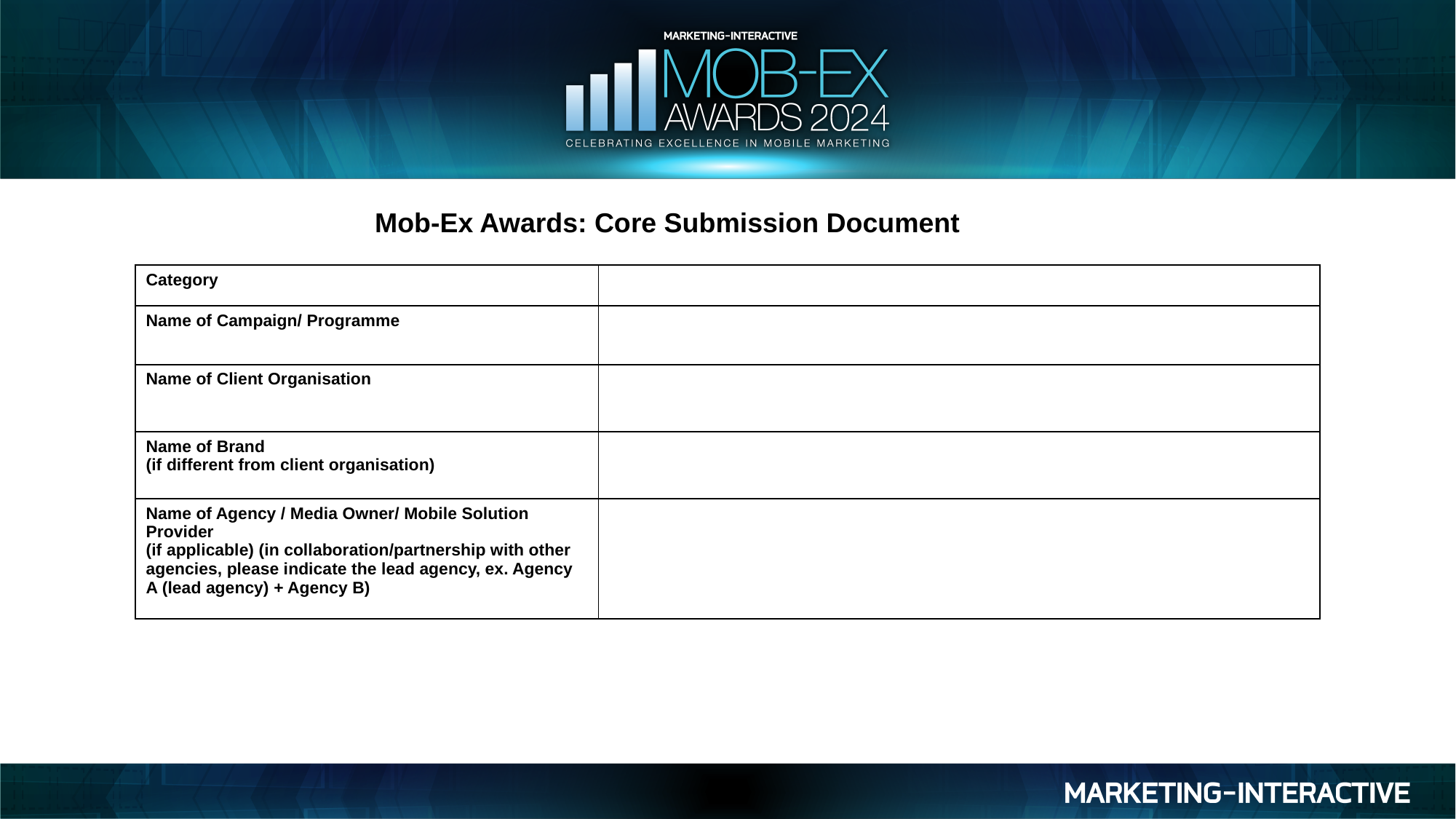

Mob-Ex Awards: Core Submission Document
| Category |  |
| --- | --- |
| Name of Campaign/ Programme |  |
| Name of Client Organisation |  |
| Name of Brand (if different from client organisation) |  |
| Name of Agency / Media Owner/ Mobile Solution Provider (if applicable) (in collaboration/partnership with other agencies, please indicate the lead agency, ex. Agency A (lead agency) + Agency B) |  |